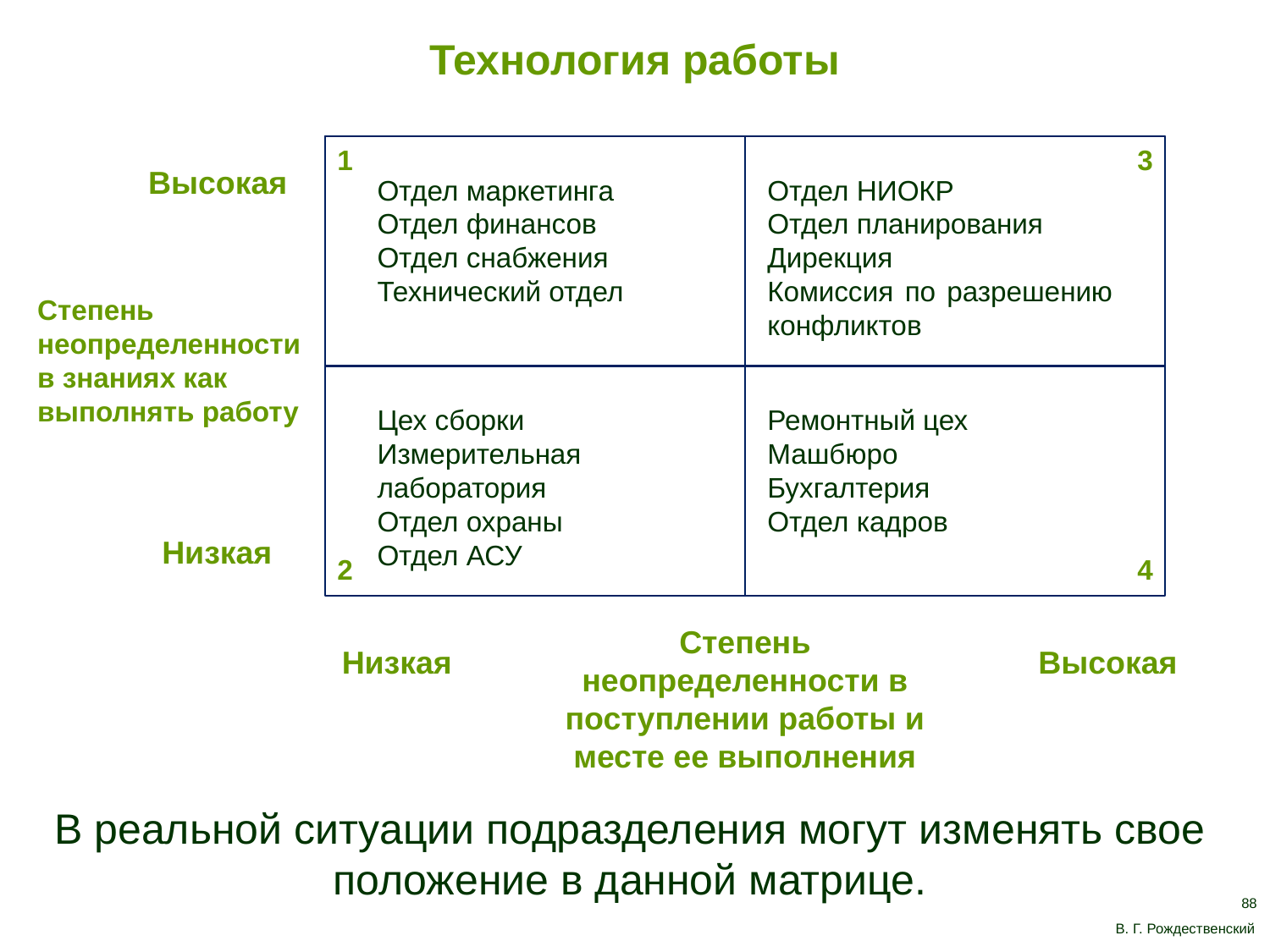

Технология работы
1

3
Высокая
Отдел маркетинга
Отдел финансов
Отдел снабжения
Технический отдел
Отдел НИОКР
Отдел планирования
Дирекция
Комиссия по разрешению конфликтов
Степень неопределенности в знаниях как выполнять работу

Цех сборки
Измерительная лаборатория
Отдел охраны
Отдел АСУ
Ремонтный цех
Машбюро
Бухгалтерия
Отдел кадров
Низкая
2
4
Степень неопределенности в поступлении работы и месте ее выполнения
Низкая
Высокая
В реальной ситуации подразделения могут изменять свое положение в данной матрице.
88
В. Г. Рождественский